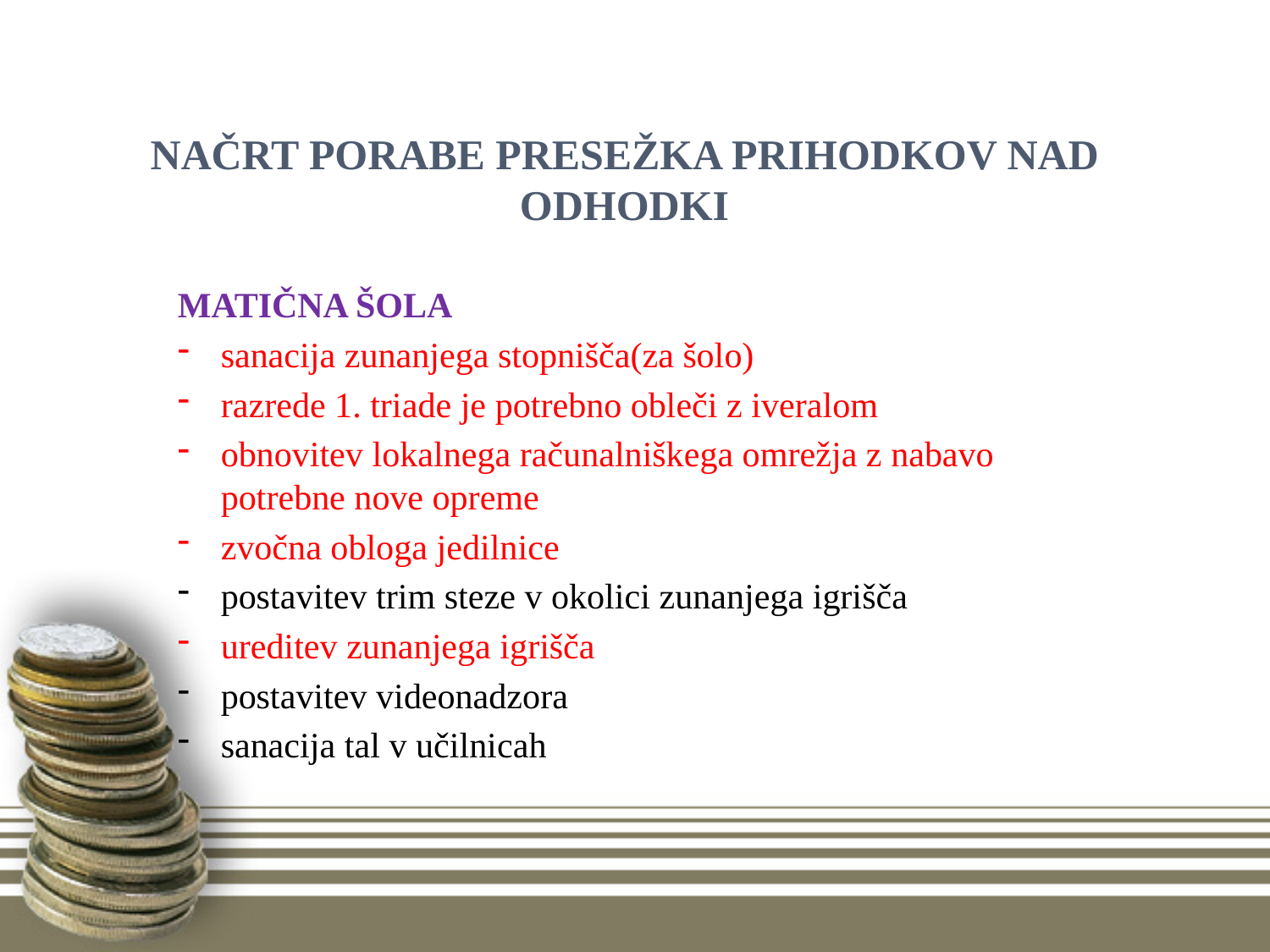

# NAČRT PORABE PRESEŽKA PRIHODKOV NAD ODHODKI
MATIČNA ŠOLA
sanacija zunanjega stopnišča(za šolo)
razrede 1. triade je potrebno obleči z iveralom
obnovitev lokalnega računalniškega omrežja z nabavo potrebne nove opreme
zvočna obloga jedilnice
postavitev trim steze v okolici zunanjega igrišča
ureditev zunanjega igrišča
postavitev videonadzora
sanacija tal v učilnicah